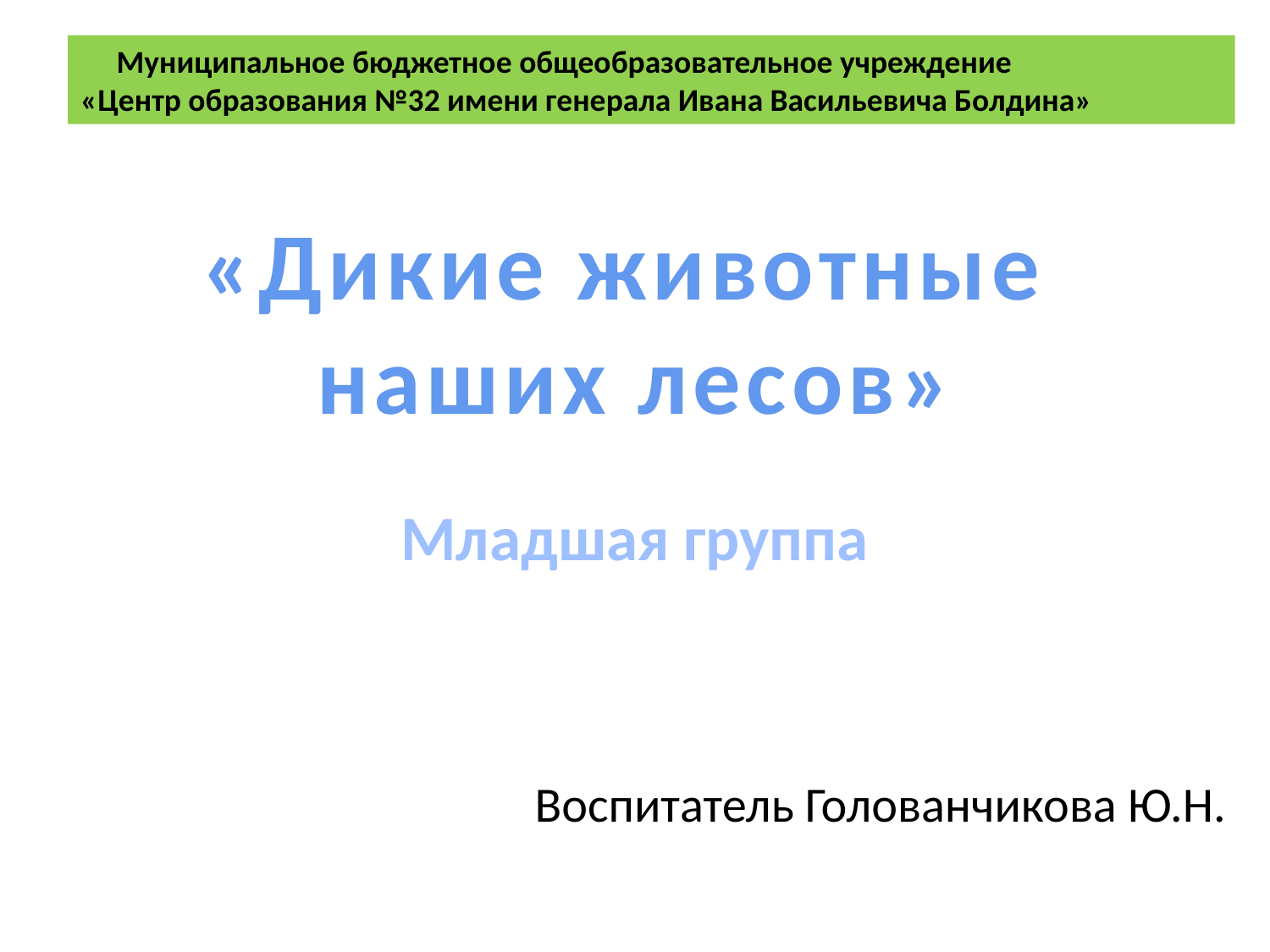

Муниципальное бюджетное общеобразовательное учреждение                     «Центр образования №32 имени генерала Ивана Васильевича Болдина»
#
«Дикие животные
наших лесов»
Младшая группа
Воспитатель Голованчикова Ю.Н.